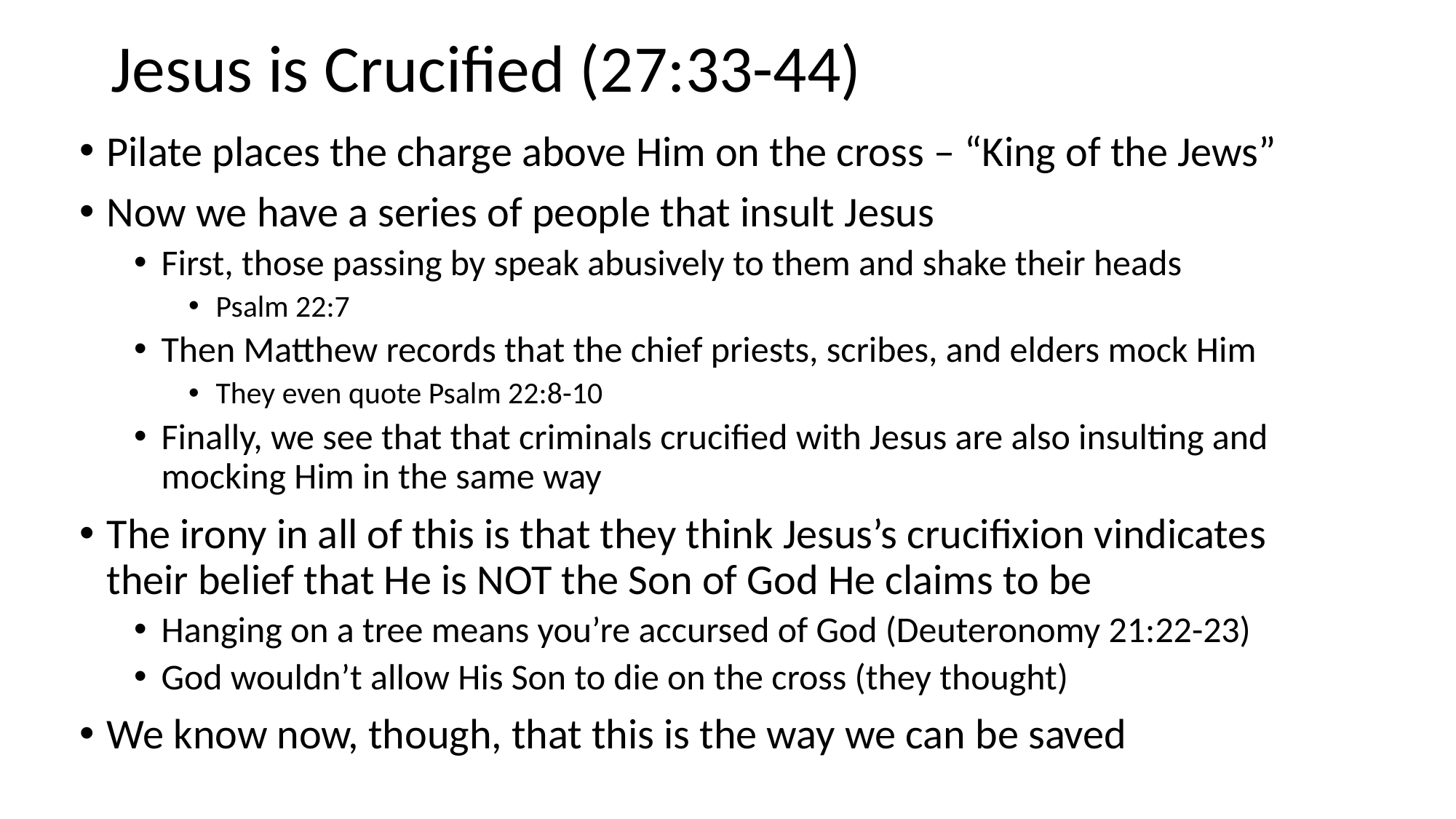

# Jesus is Crucified (27:33-44)
Pilate places the charge above Him on the cross – “King of the Jews”
Now we have a series of people that insult Jesus
First, those passing by speak abusively to them and shake their heads
Psalm 22:7
Then Matthew records that the chief priests, scribes, and elders mock Him
They even quote Psalm 22:8-10
Finally, we see that that criminals crucified with Jesus are also insulting and mocking Him in the same way
The irony in all of this is that they think Jesus’s crucifixion vindicates their belief that He is NOT the Son of God He claims to be
Hanging on a tree means you’re accursed of God (Deuteronomy 21:22-23)
God wouldn’t allow His Son to die on the cross (they thought)
We know now, though, that this is the way we can be saved